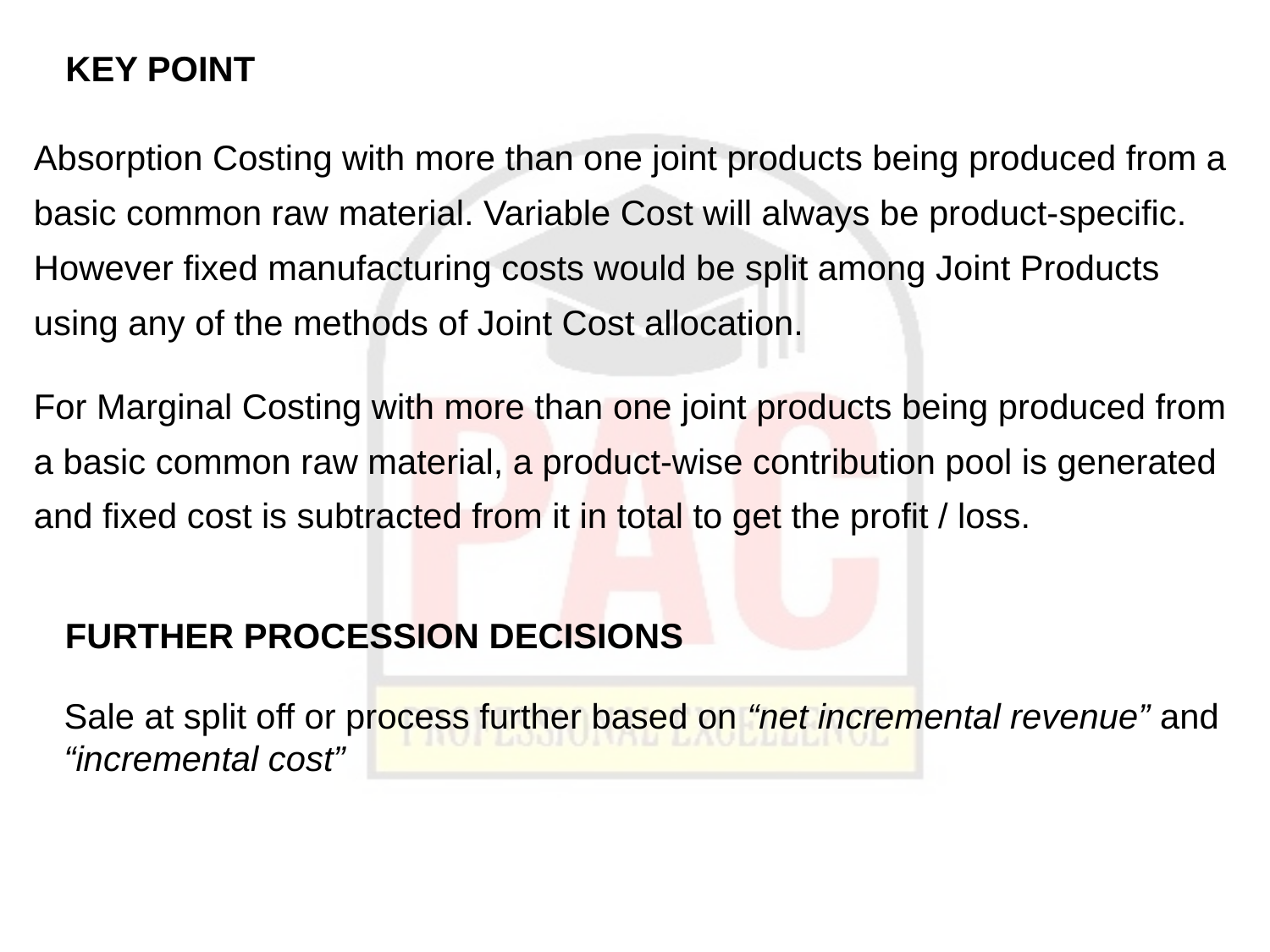

# KEY POINT
Absorption Costing with more than one joint products being produced from a basic common raw material. Variable Cost will always be product-specific. However fixed manufacturing costs would be split among Joint Products using any of the methods of Joint Cost allocation.
For Marginal Costing with more than one joint products being produced from a basic common raw material, a product-wise contribution pool is generated and fixed cost is subtracted from it in total to get the profit / loss.
FURTHER PROCESSION DECISIONS
Sale at split off or process further based on “net incremental revenue” and “incremental cost”